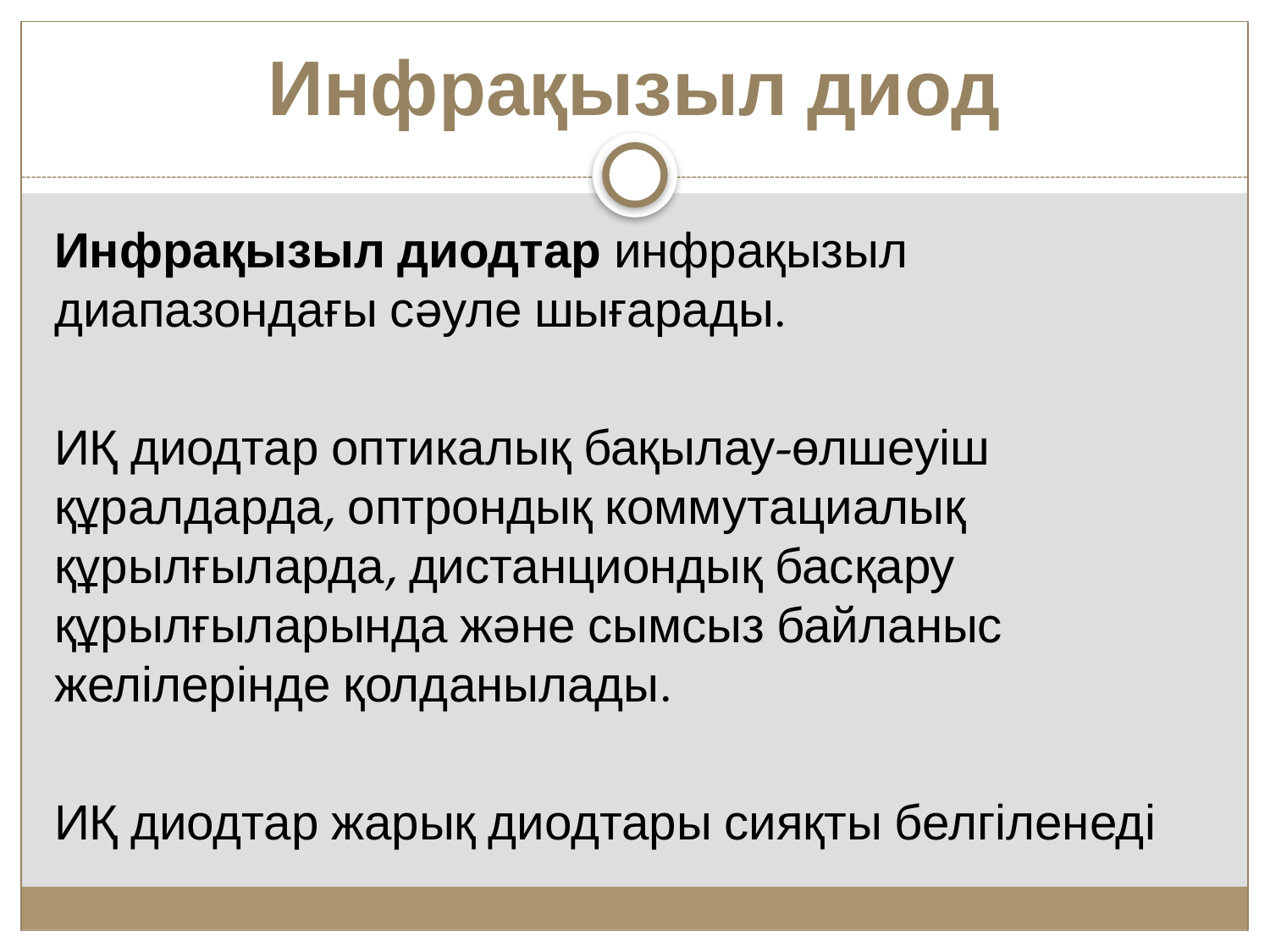

# Инфрақызыл диод
Инфрақызыл диодтар инфрақызыл диапазондағы сәуле шығарады.

ИҚ диодтар оптикалық бақылау-өлшеуіш құралдарда, оптрондық коммутациалық құрылғыларда, дистанциондық басқару құрылғыларында және сымсыз байланыс желілерінде қолданылады.

ИҚ диодтар жарық диодтары сияқты белгіленеді